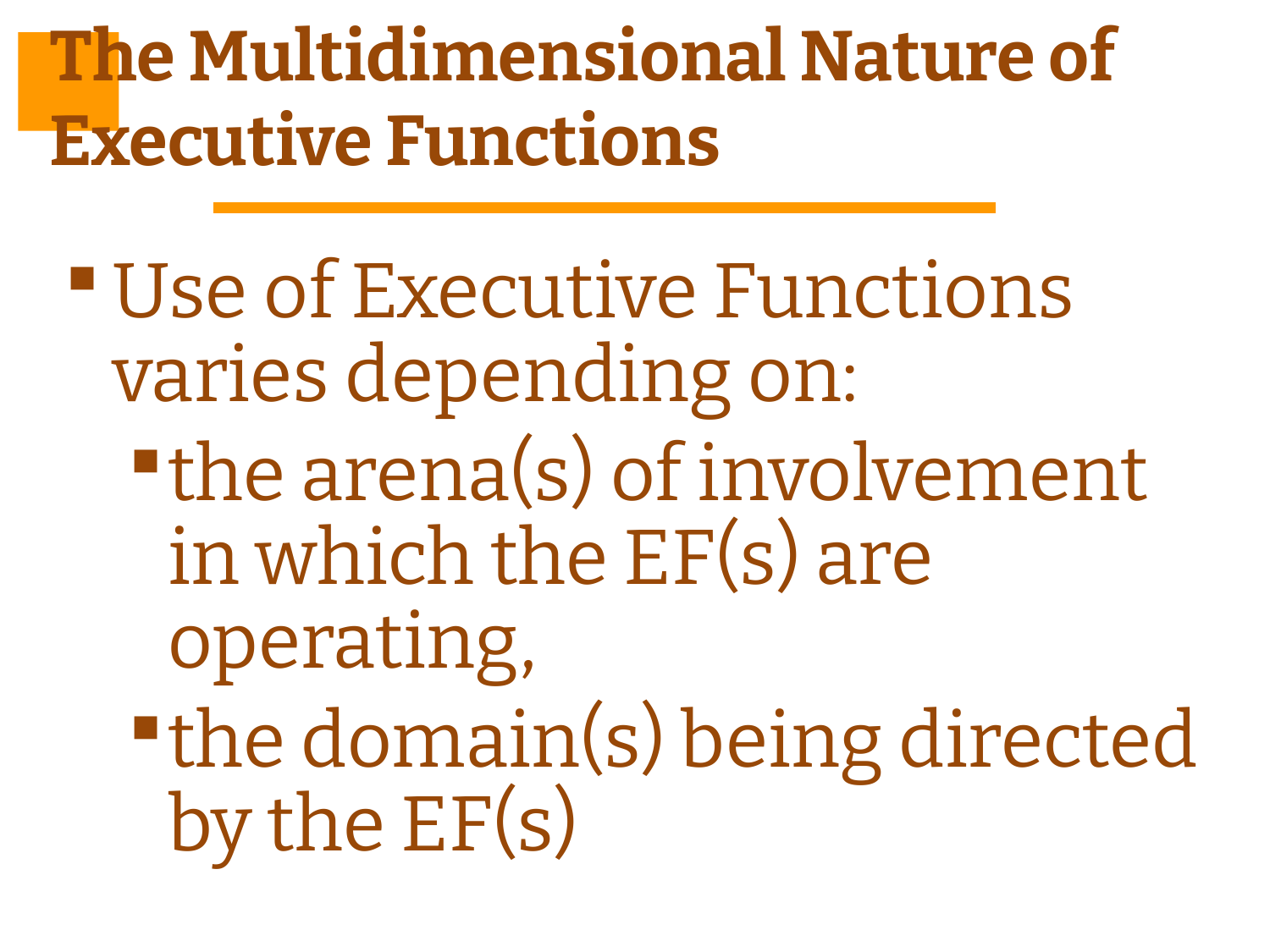

# The Multidimensional Nature of Executive Functions

Use of Executive Functions varies depending on:
the arena(s) of involvement in which the EF(s) are operating,
the domain(s) being directed by the EF(s)